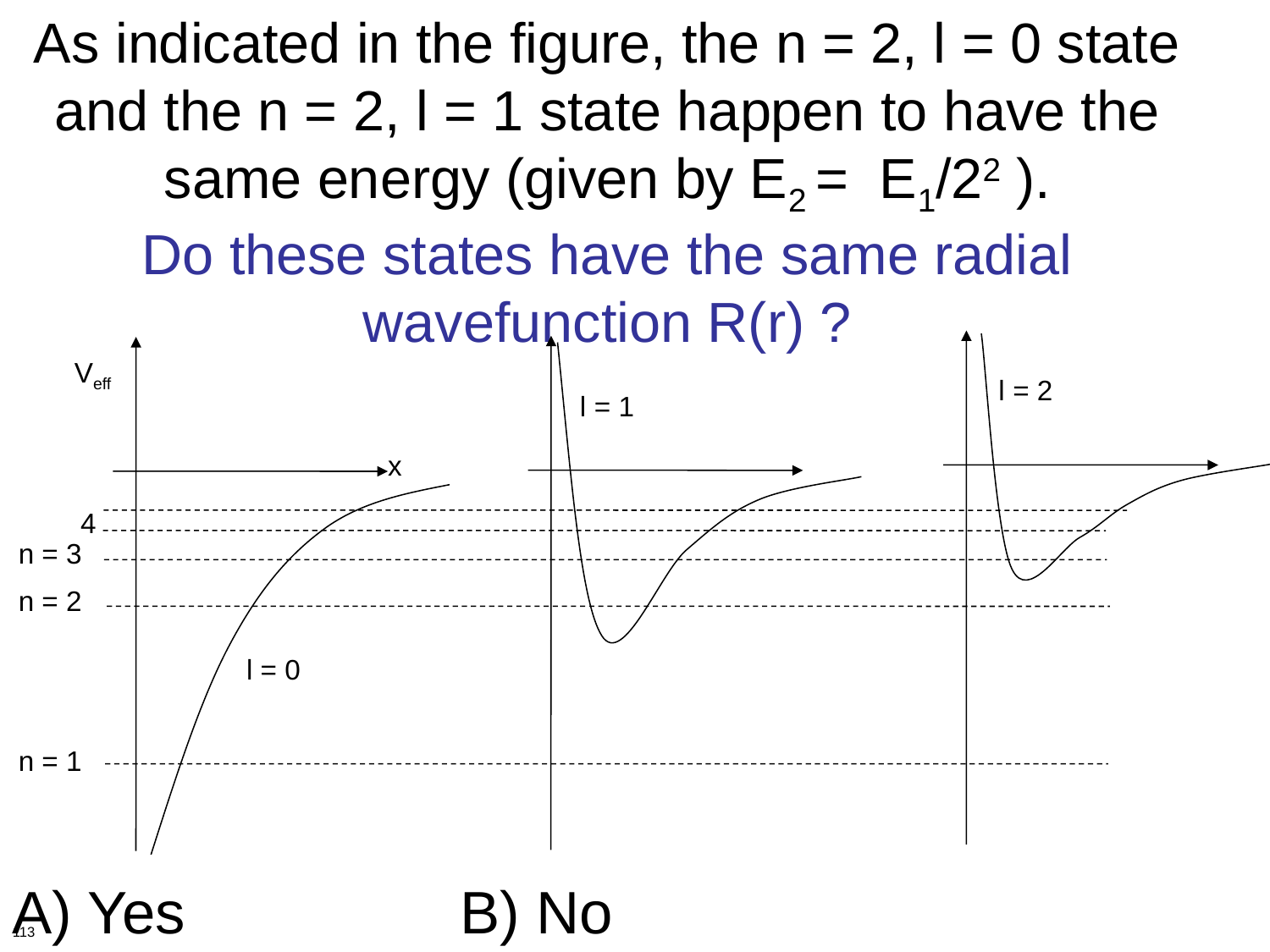

As indicated in the figure, the n = 2, l = 0 state and the n = 2, l = 1 state happen to have the same energy (given by E2 =  E1/22 ).
Do these states have the same radial wavefunction R(r) ?

Veff
l = 2
l = 1
x

4

n = 3

n = 2

l = 0
n = 1

A) Yes		    B) No
113